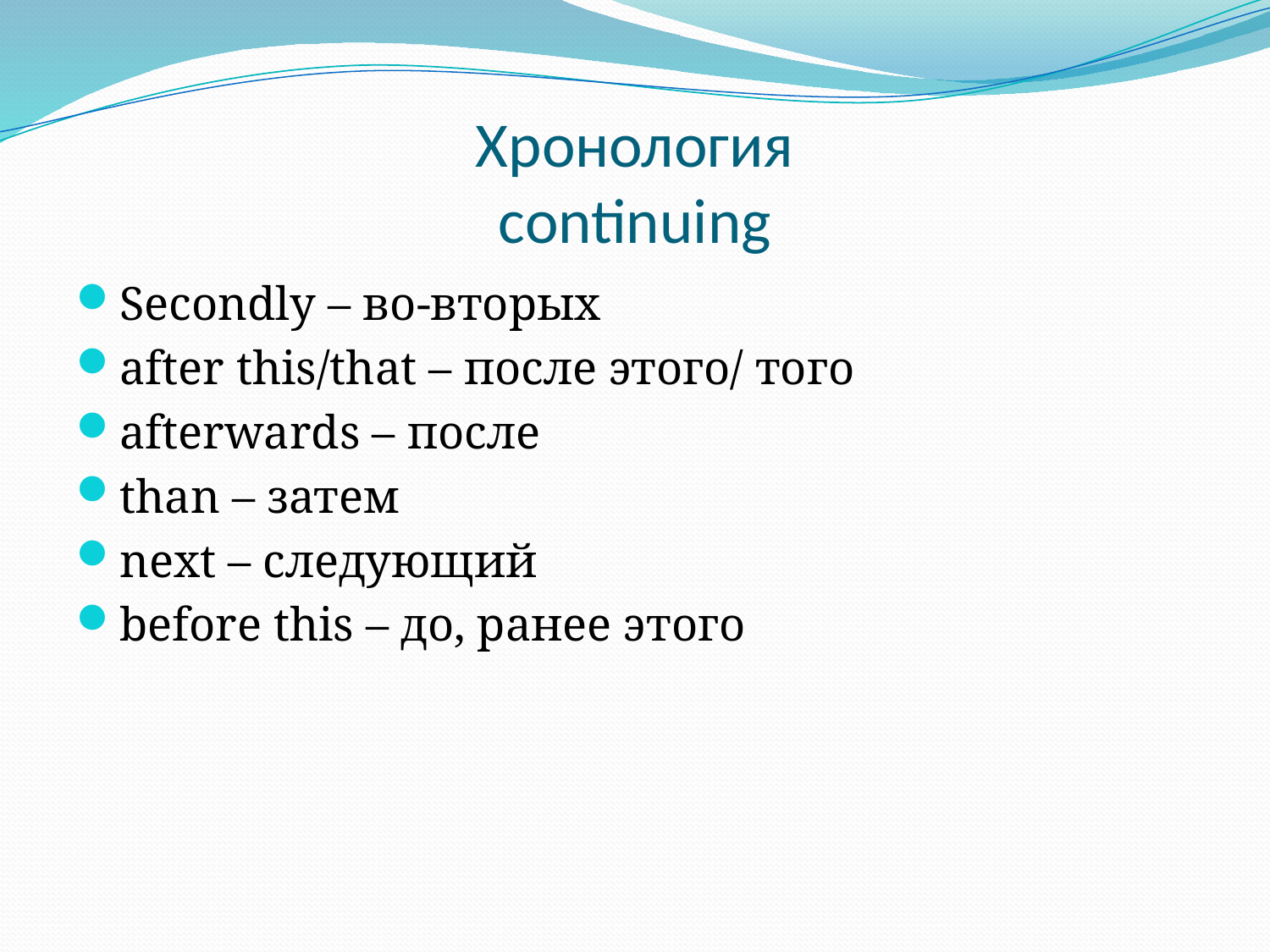

# Хронология continuing
Secondly – во-вторых
after this/that – после этого/ того
afterwards – после
than – затем
next – следующий
before this – до, ранее этого